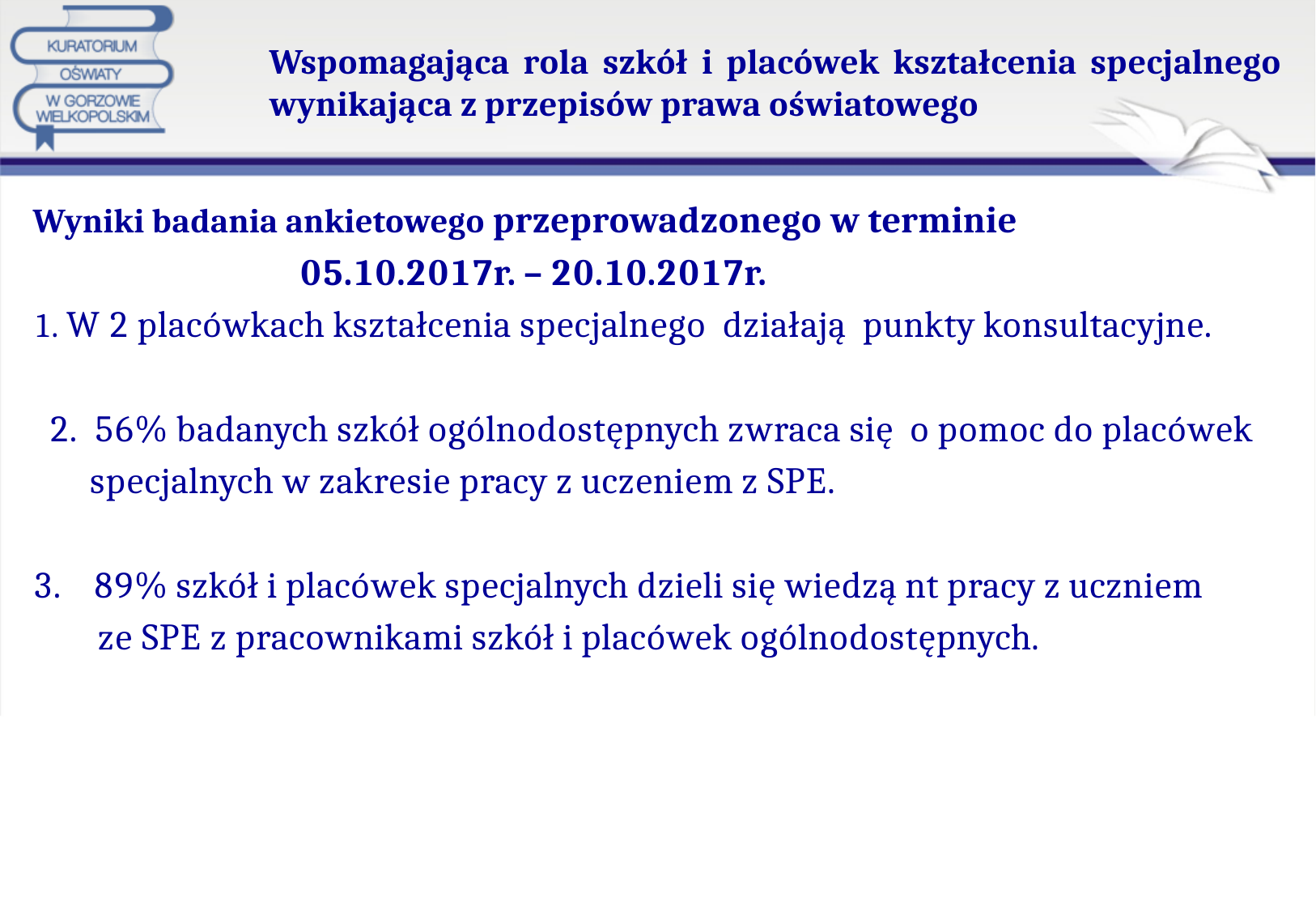

# Wspomagająca rola szkół i placówek kształcenia specjalnego wynikająca z przepisów prawa oświatowego
Wyniki badania ankietowego przeprowadzonego w terminie
                                 05.10.2017r. – 20.10.2017r.
1. W 2 placówkach kształcenia specjalnego  działają  punkty konsultacyjne.

  2.  56% badanych szkół ogólnodostępnych zwraca się  o pomoc do placówek
       specjalnych w zakresie pracy z uczeniem z SPE.

89% szkół i placówek specjalnych dzieli się wiedzą nt pracy z uczniem
        ze SPE z pracownikami szkół i placówek ogólnodostępnych.